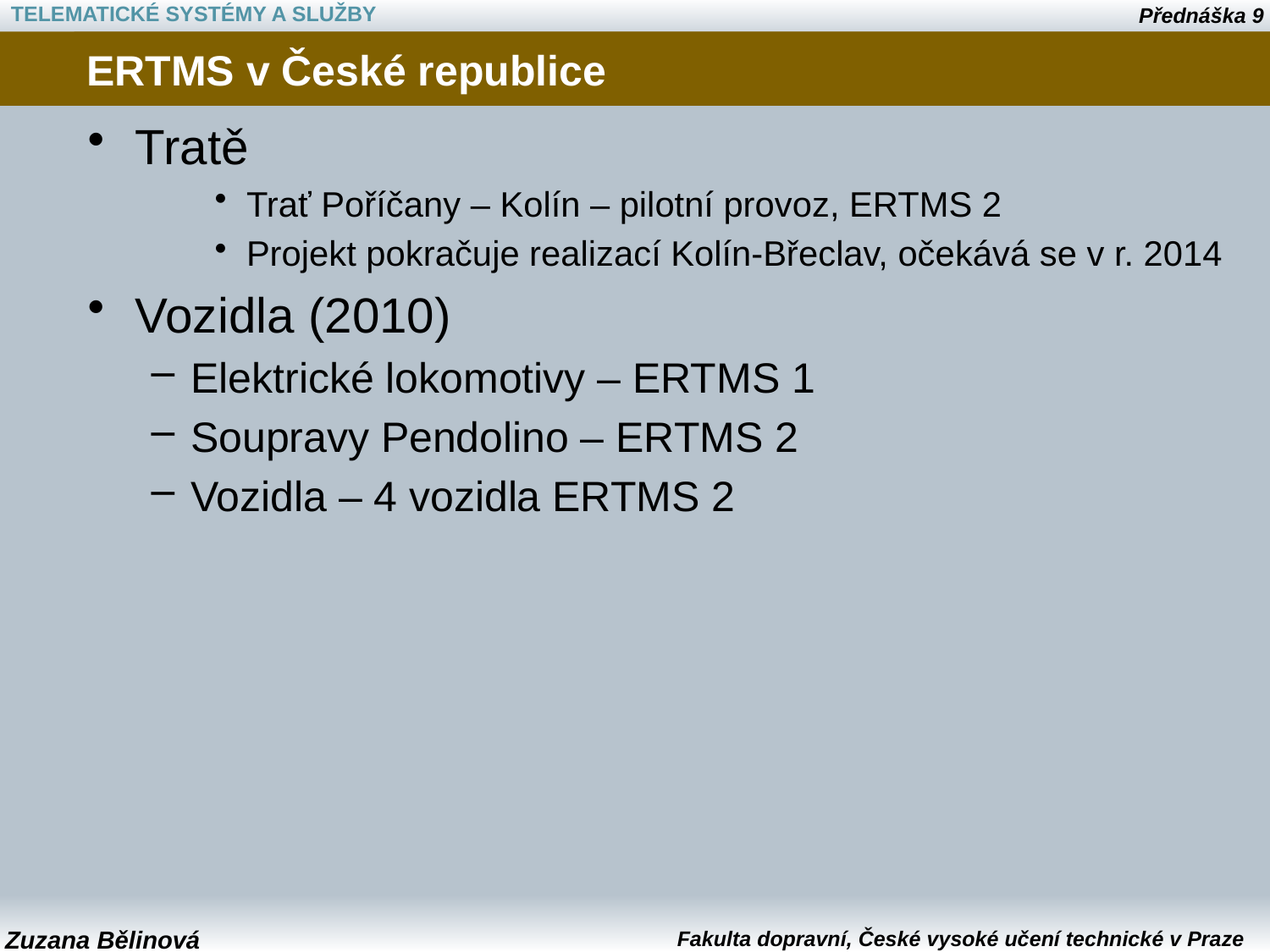

# ERTMS v České republice
Tratě
Trať Poříčany – Kolín – pilotní provoz, ERTMS 2
Projekt pokračuje realizací Kolín-Břeclav, očekává se v r. 2014
Vozidla (2010)
Elektrické lokomotivy – ERTMS 1
Soupravy Pendolino – ERTMS 2
Vozidla – 4 vozidla ERTMS 2